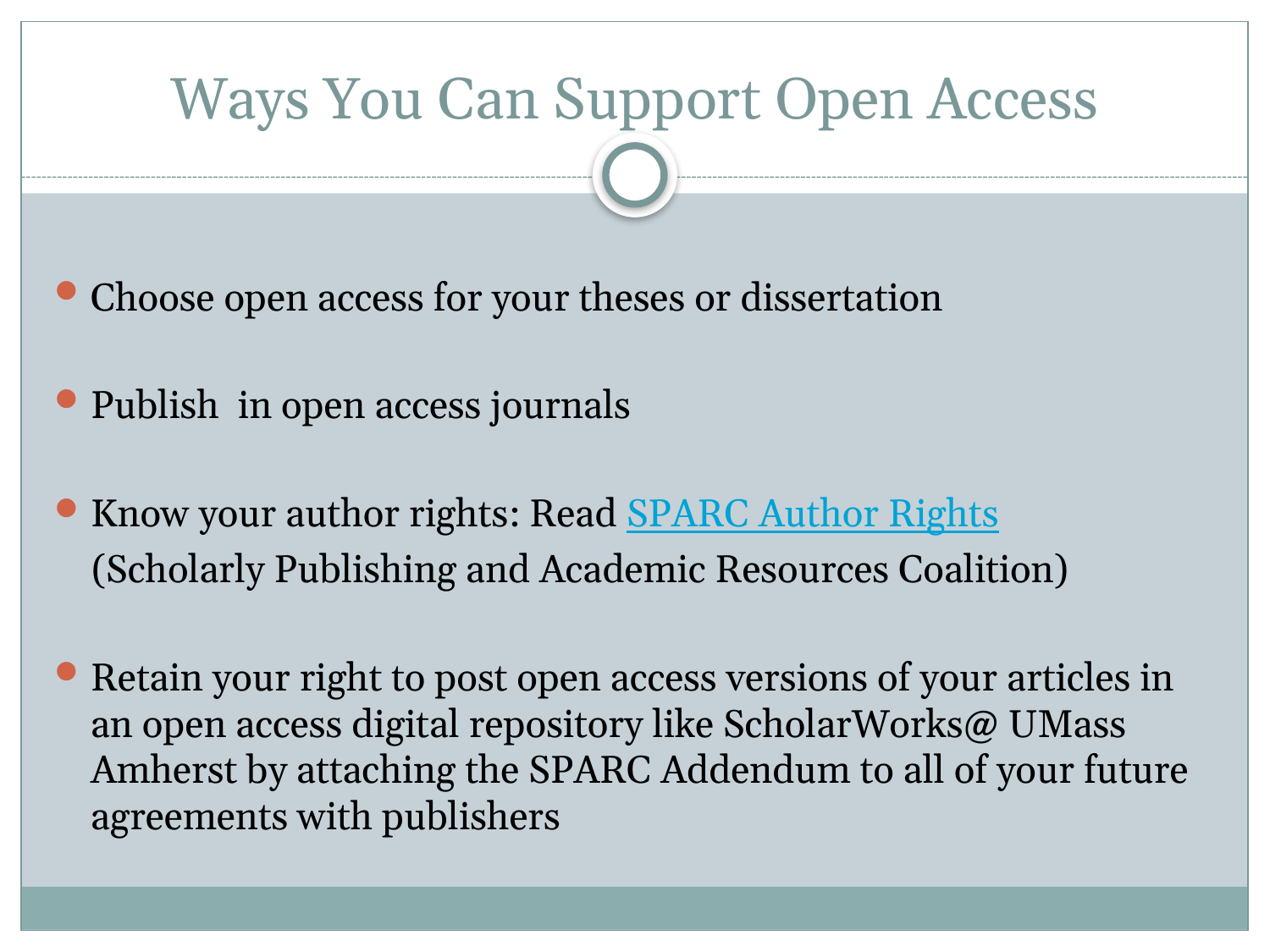

# Ways You Can Support Open Access

Choose open access for your theses or dissertation

Publish  in open access journals

Know your author rights: Read SPARC Author Rights
    (Scholarly Publishing and Academic Resources Coalition)

Retain your right to post open access versions of your articles in an open access digital repository like ScholarWorks@ UMass Amherst by attaching the SPARC Addendum to all of your future agreements with publishers